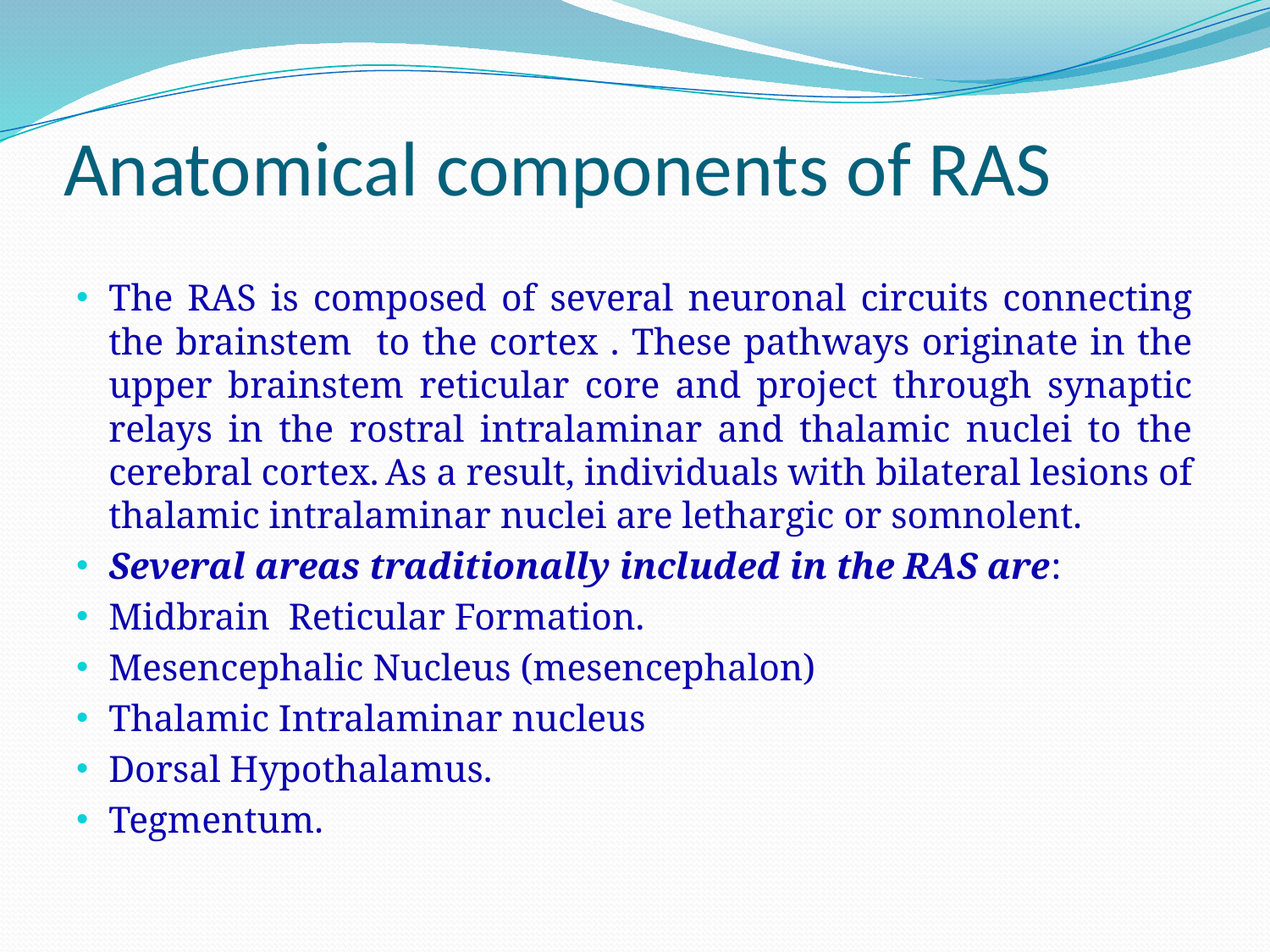

# Anatomical components of RAS
The RAS is composed of several neuronal circuits connecting the brainstem  to the cortex . These pathways originate in the upper brainstem reticular core and project through synaptic relays in the rostral intralaminar and thalamic nuclei to the cerebral cortex. As a result, individuals with bilateral lesions of thalamic intralaminar nuclei are lethargic or somnolent.
Several areas traditionally included in the RAS are:
Midbrain  Reticular Formation.
Mesencephalic Nucleus (mesencephalon)
Thalamic Intralaminar nucleus
Dorsal Hypothalamus.
Tegmentum.